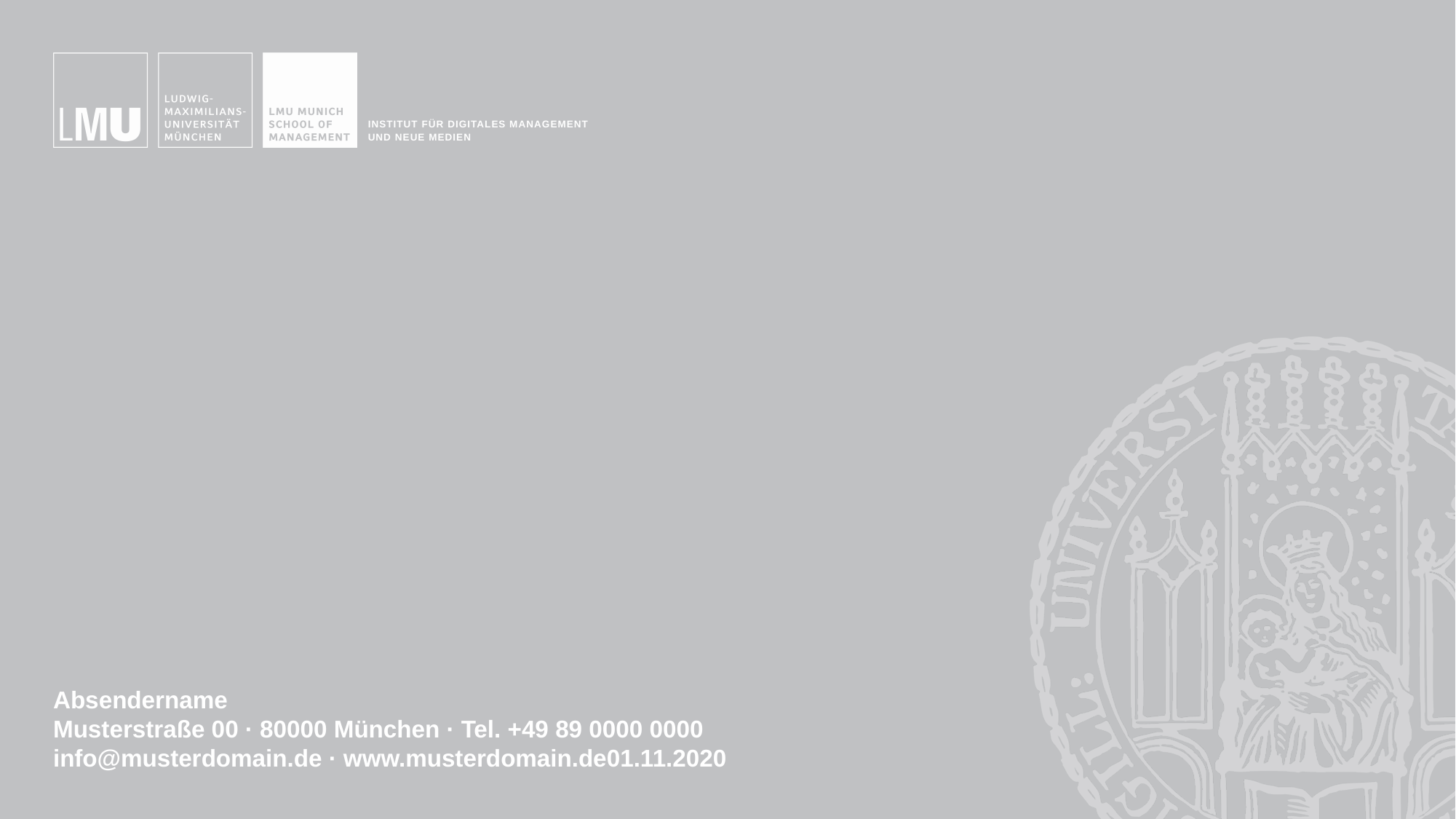

Institut für Digitales Management und Neue Medien
Absendername
Musterstraße 00 · 80000 München · Tel. +49 89 0000 0000
info@musterdomain.de · www.musterdomain.de01.11.2020